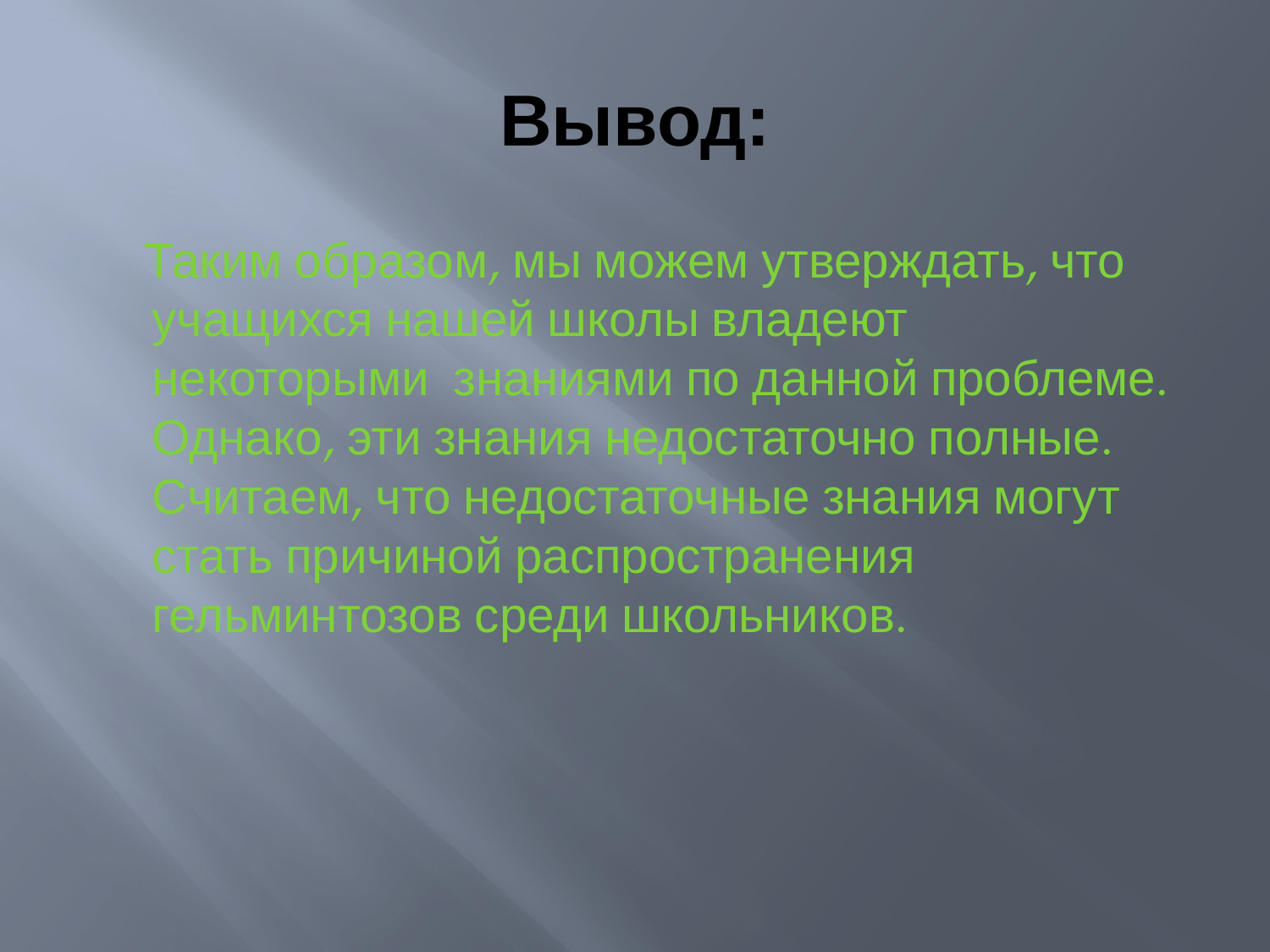

# Вывод:
    Таким образом, мы можем утверждать, что учащихся нашей школы владеют  некоторыми  знаниями по данной проблеме. Однако, эти знания недостаточно полные. Считаем, что недостаточные знания могут стать причиной распространения гельминтозов среди школьников.